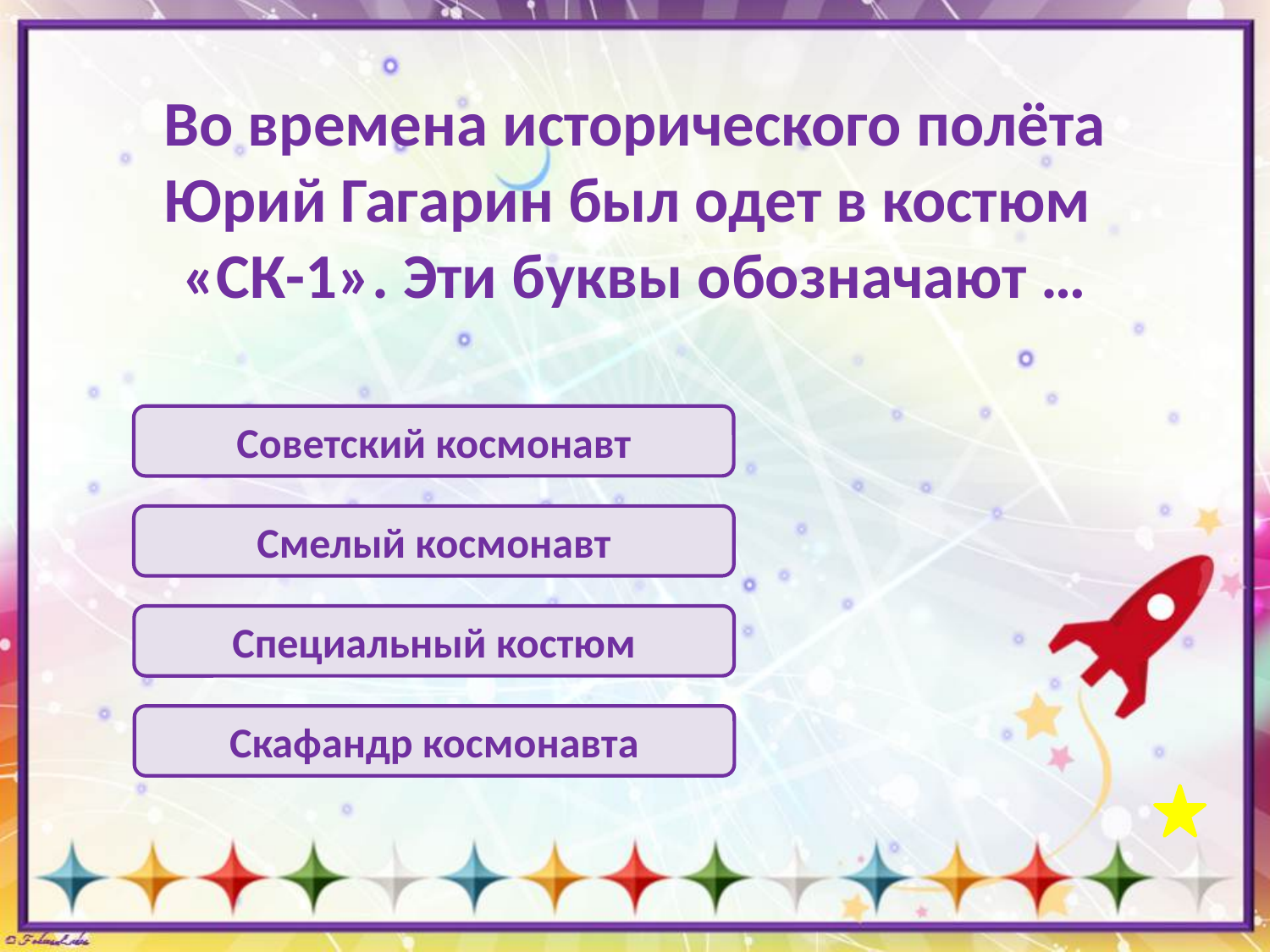

# Во времена исторического полёта Юрий Гагарин был одет в костюм «СК-1». Эти буквы обозначают …
Советский космонавт
Смелый космонавт
Специальный костюм
Скафандр космонавта